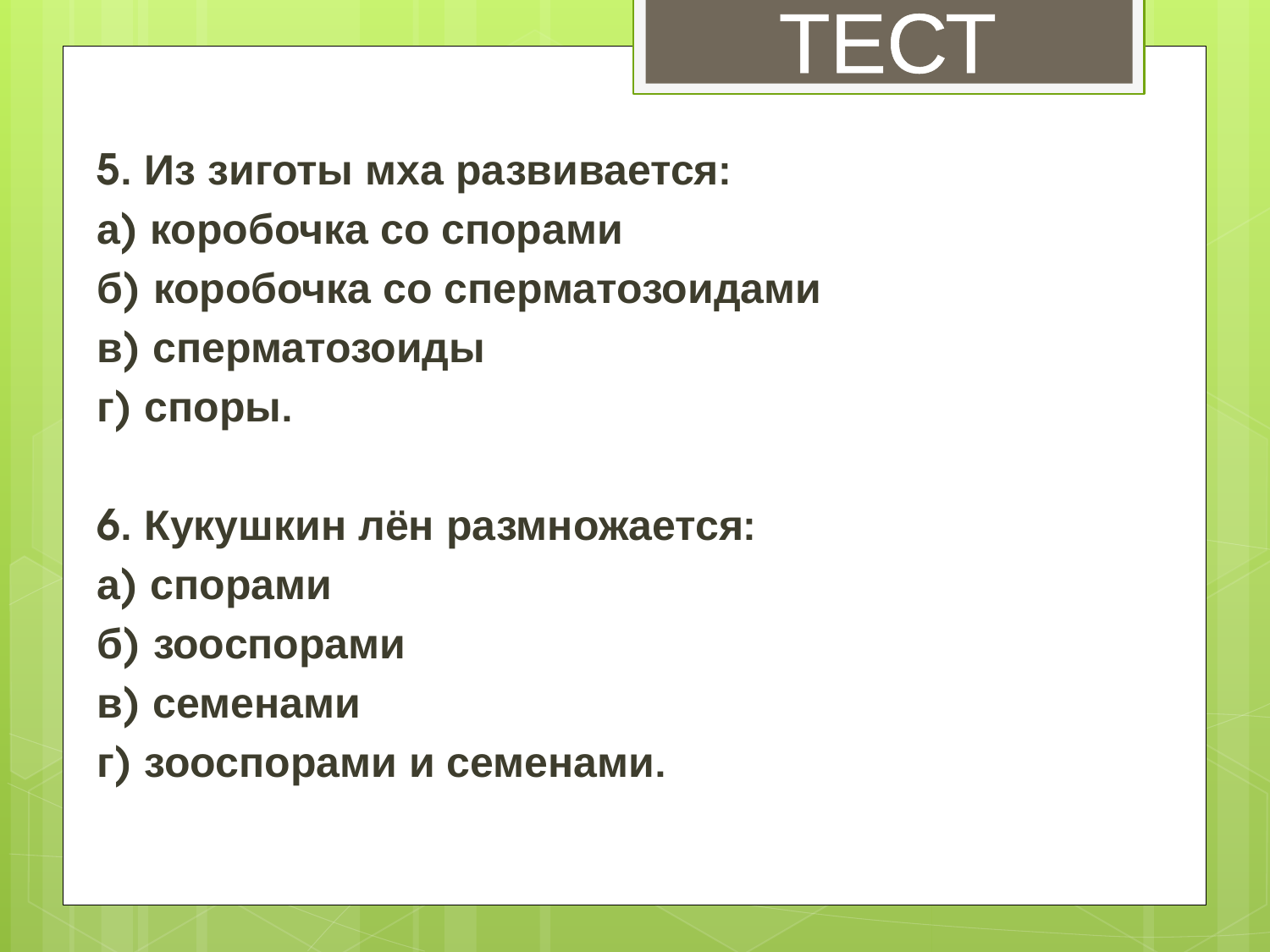

# ТЕСТ
5. Из зиготы мха развивается:
а) коробочка со спорами
б) коробочка со сперматозоидами
в) сперматозоиды
г) споры.

6. Кукушкин лён размножается:
а) спорами
б) зооспорами
в) семенами
г) зооспорами и семенами.